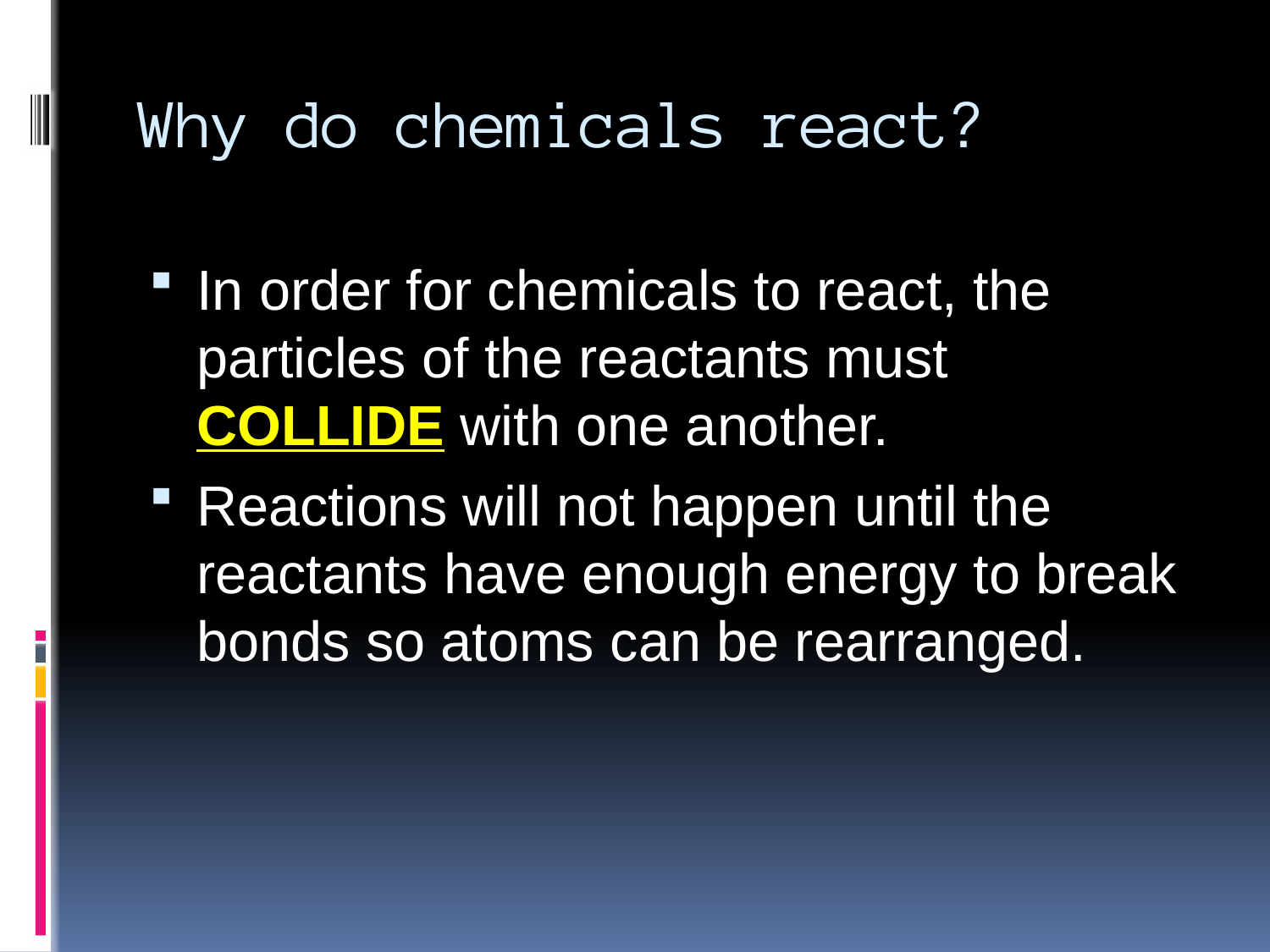

# Why do chemicals react?
In order for chemicals to react, the particles of the reactants must COLLIDE with one another.
Reactions will not happen until the reactants have enough energy to break bonds so atoms can be rearranged.